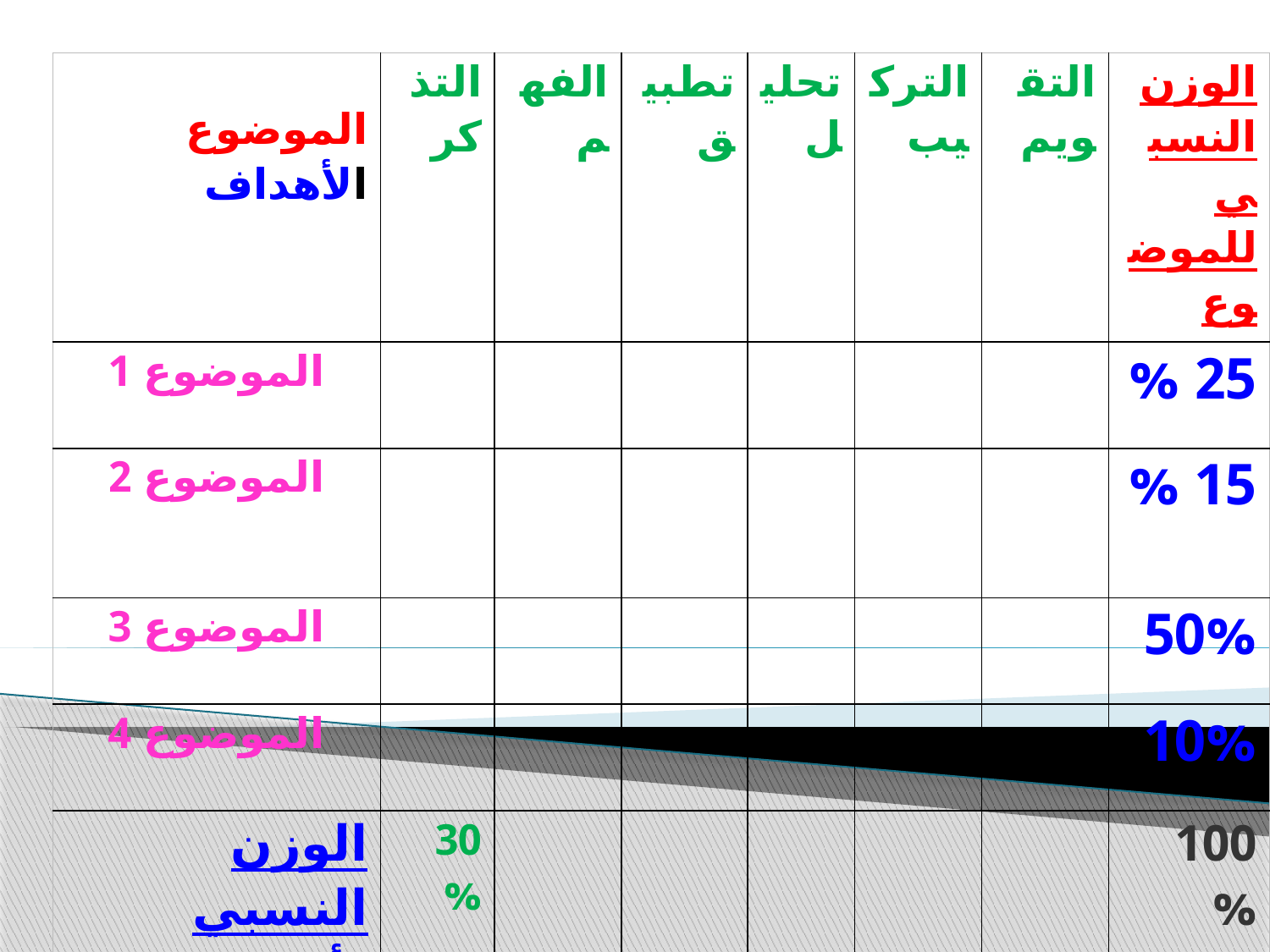

| الموضوع الأهداف | التذكر | الفهم | تطبيق | تحليل | التركيب | التقويم | الوزن النسبي للموضوع |
| --- | --- | --- | --- | --- | --- | --- | --- |
| الموضوع 1 |  |  |  |  |  |  | 25 % |
| الموضوع 2 |  |  |  |  |  |  | 15 % |
| الموضوع 3 |  |  |  |  |  |  | 50% |
| الموضوع 4 |  |  |  |  |  |  | 10% |
| الوزن النسبي لأهداف | 30 % |  |  |  |  |  | 100 % |